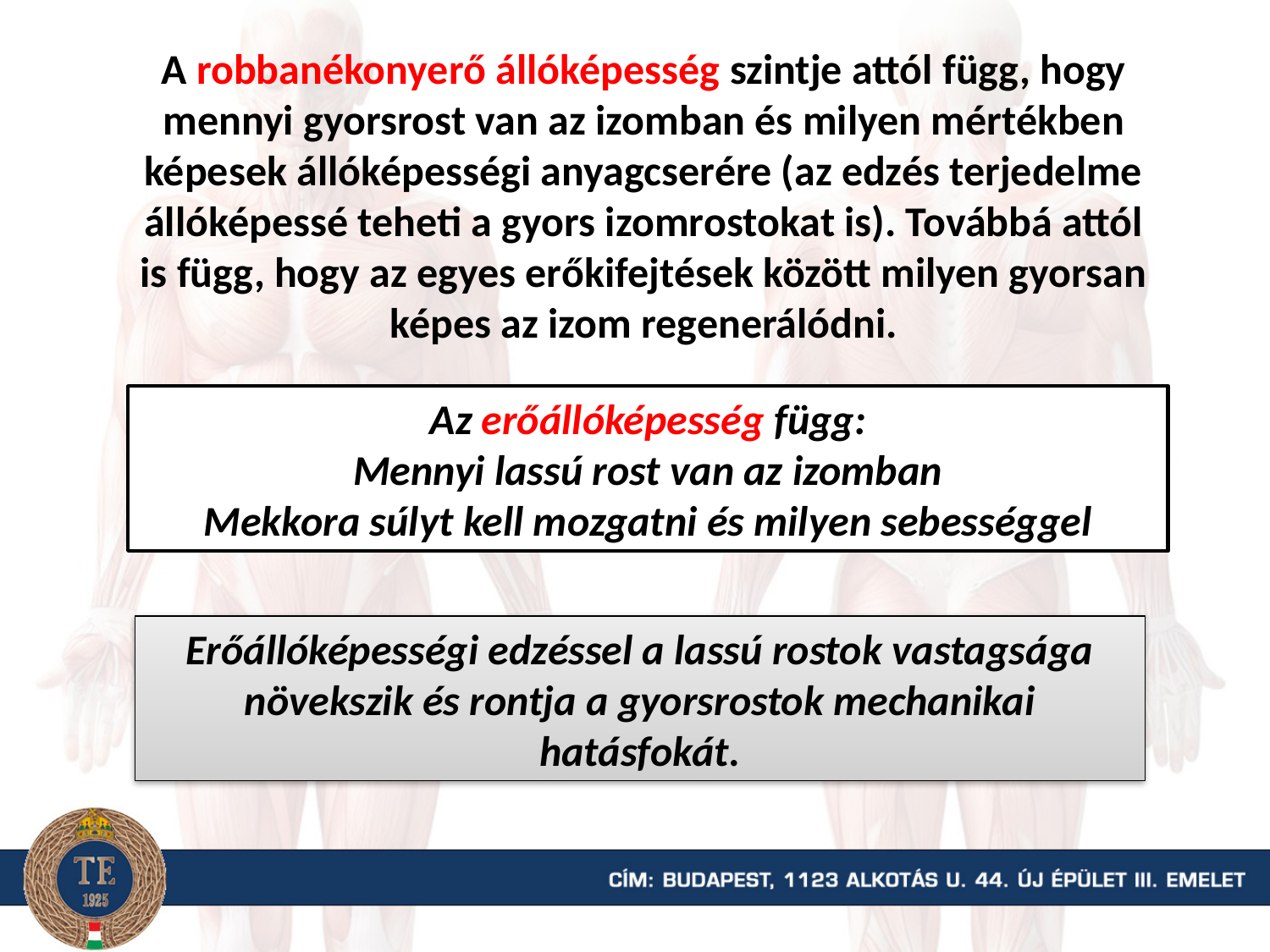

A robbanékonyerő állóképesség szintje attól függ, hogy mennyi gyorsrost van az izomban és milyen mértékben képesek állóképességi anyagcserére (az edzés terjedelme állóképessé teheti a gyors izomrostokat is). Továbbá attól is függ, hogy az egyes erőkifejtések között milyen gyorsan képes az izom regenerálódni.
Az erőállóképesség függ:
Mennyi lassú rost van az izomban
Mekkora súlyt kell mozgatni és milyen sebességgel
Erőállóképességi edzéssel a lassú rostok vastagsága növekszik és rontja a gyorsrostok mechanikai hatásfokát.